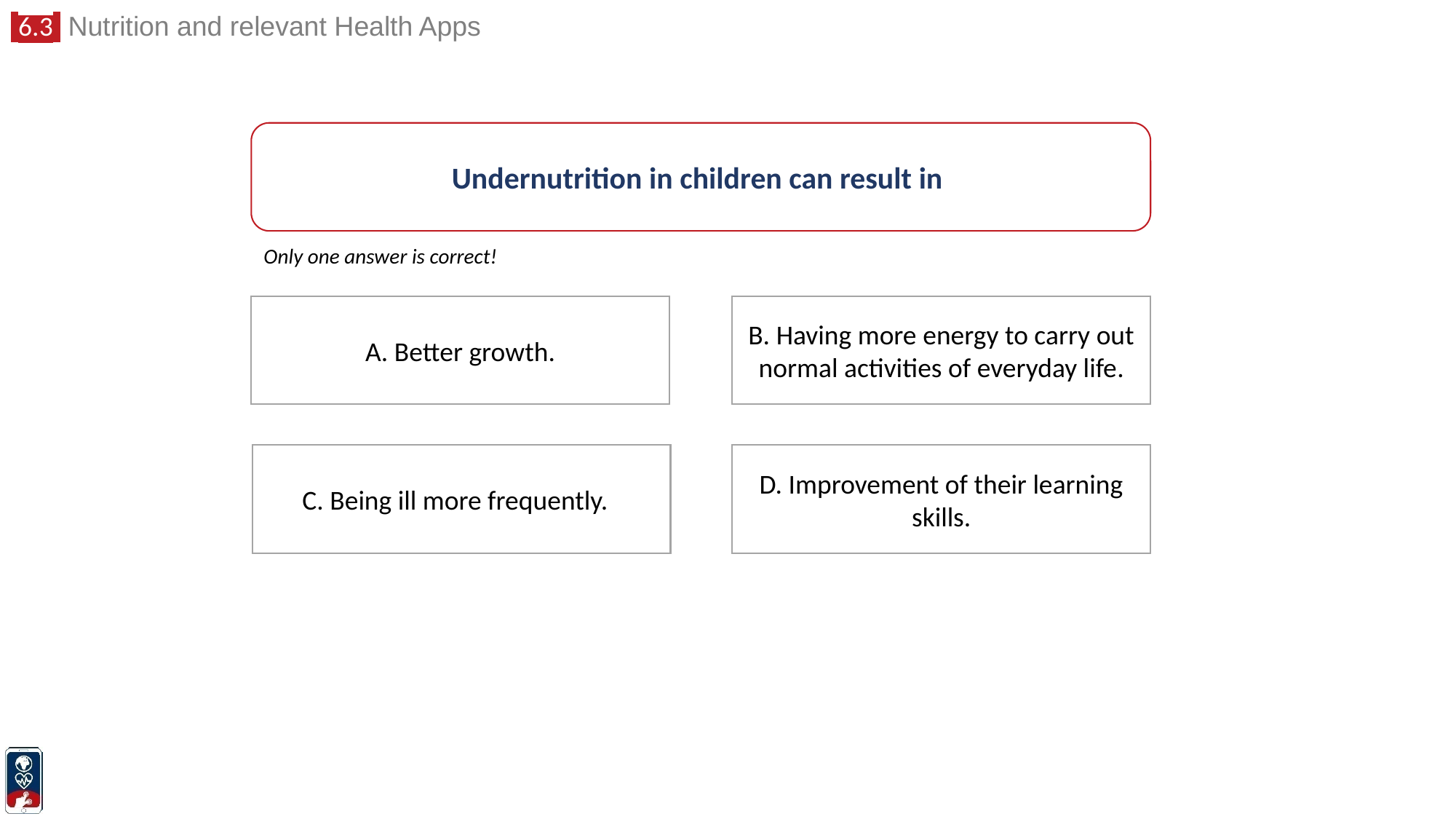

Undernutrition in children can result in
Only one answer is correct!
B. Having more energy to carry out normal activities of everyday life.
A. Better growth.
C. Being ill more frequently.
D. Improvement of their learning skills.